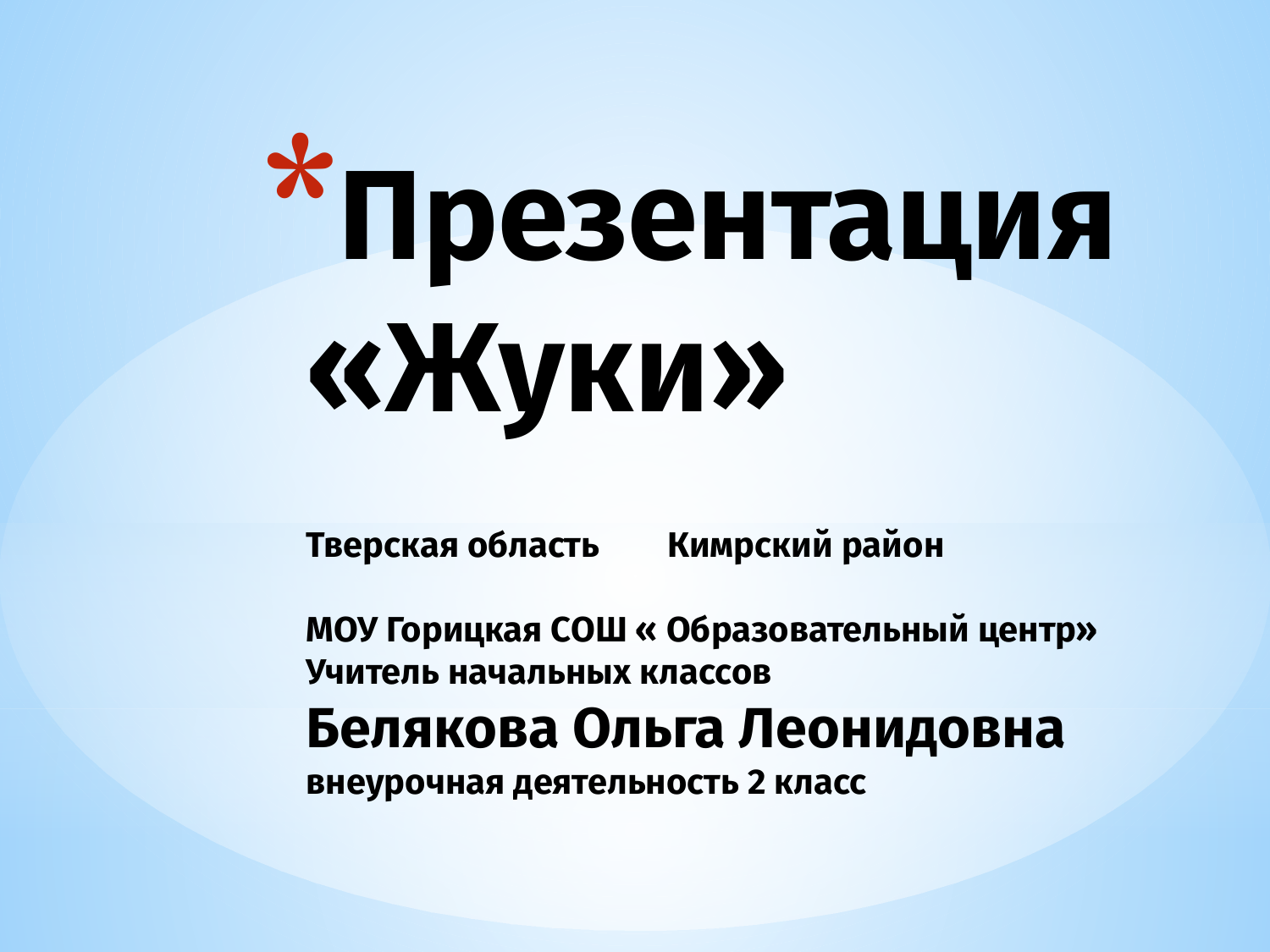

# Презентация «Жуки» Тверская область        Кимрский район МОУ Горицкая СОШ « Образовательный центр» Учитель начальных классов Белякова Ольга Леонидовна внеурочная деятельность 2 класс